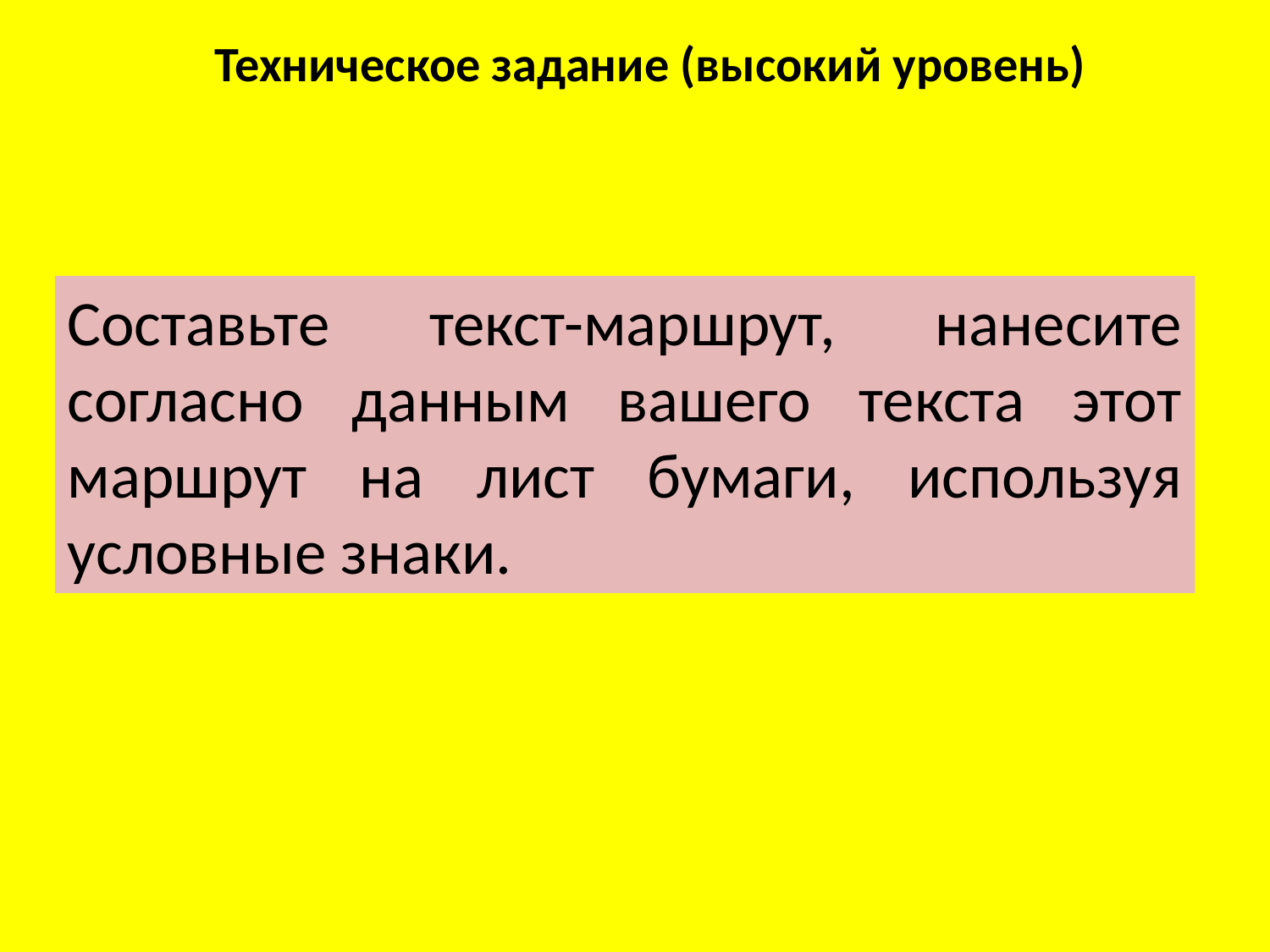

Техническое задание (высокий уровень)
Составьте текст-маршрут, нанесите согласно данным вашего текста этот маршрут на лист бумаги, используя условные знаки.